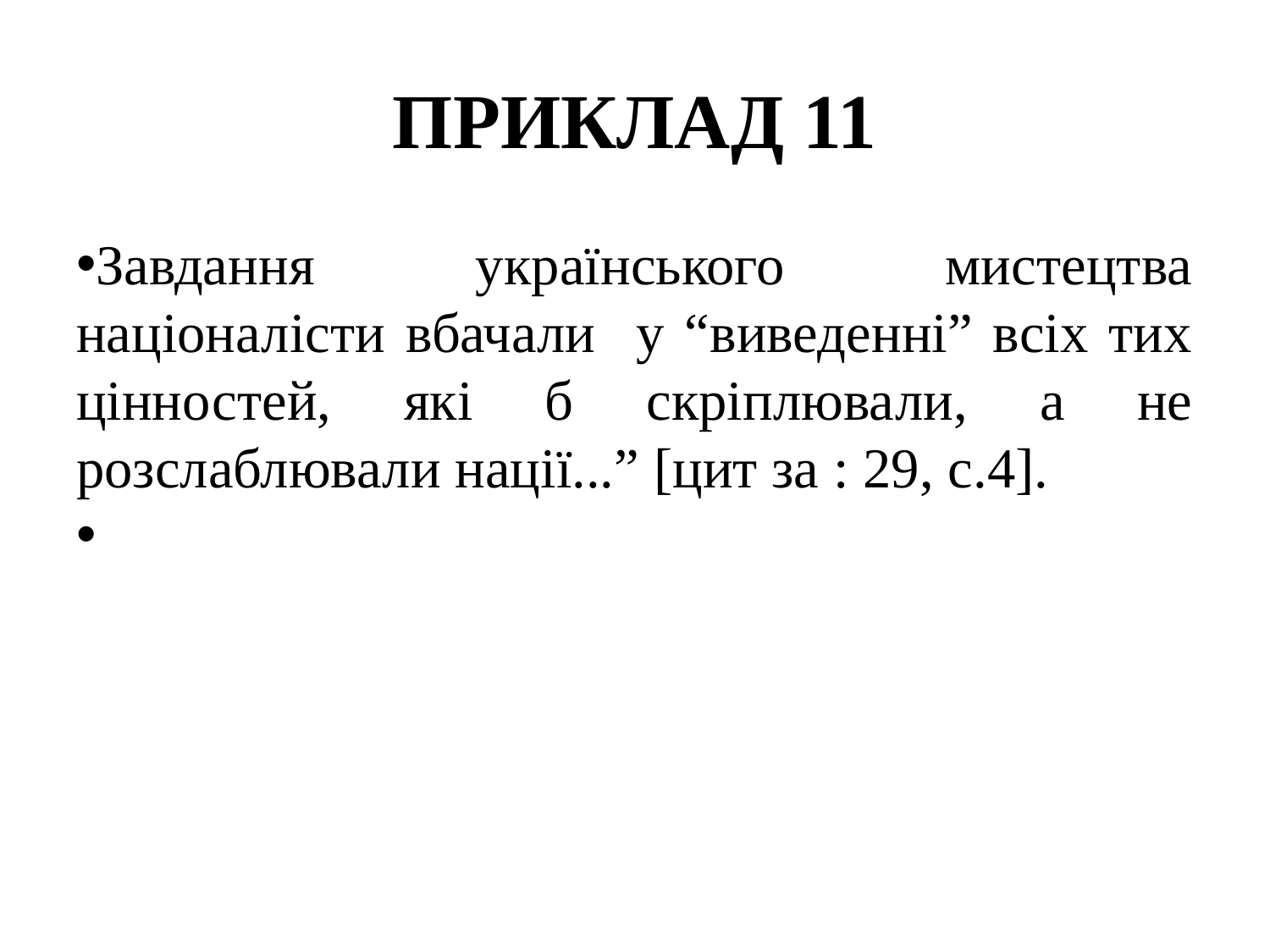

# ПРИКЛАД 11
Завдання українського мистецтва націоналісти вбачали  у “виведенні” всіх тих цінностей, які б скріплювали, а не розслаблювали нації...” [цит за : 29, с.4].